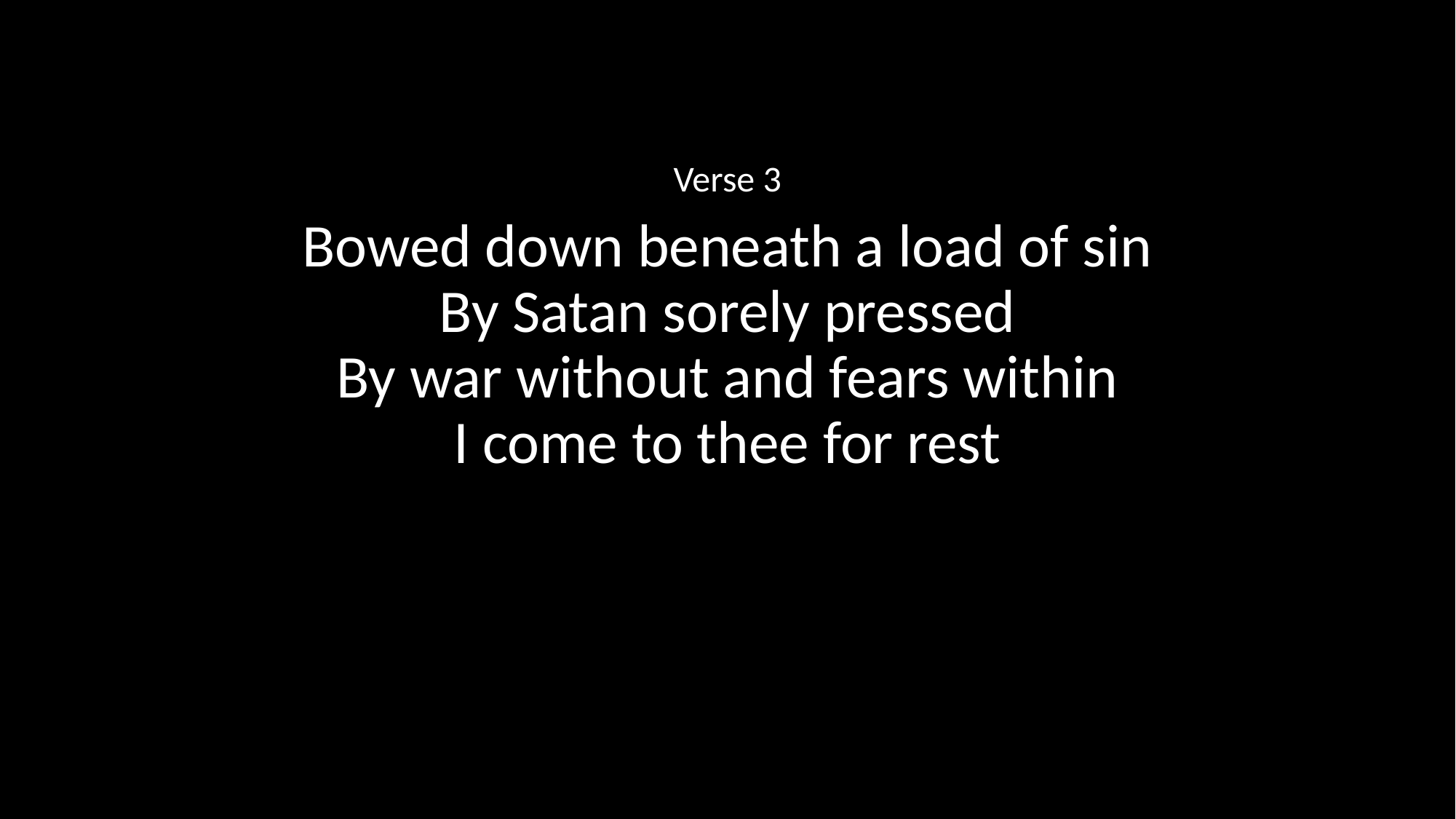

Verse 3
Bowed down beneath a load of sin
By Satan sorely pressed
By war without and fears within
I come to thee for rest